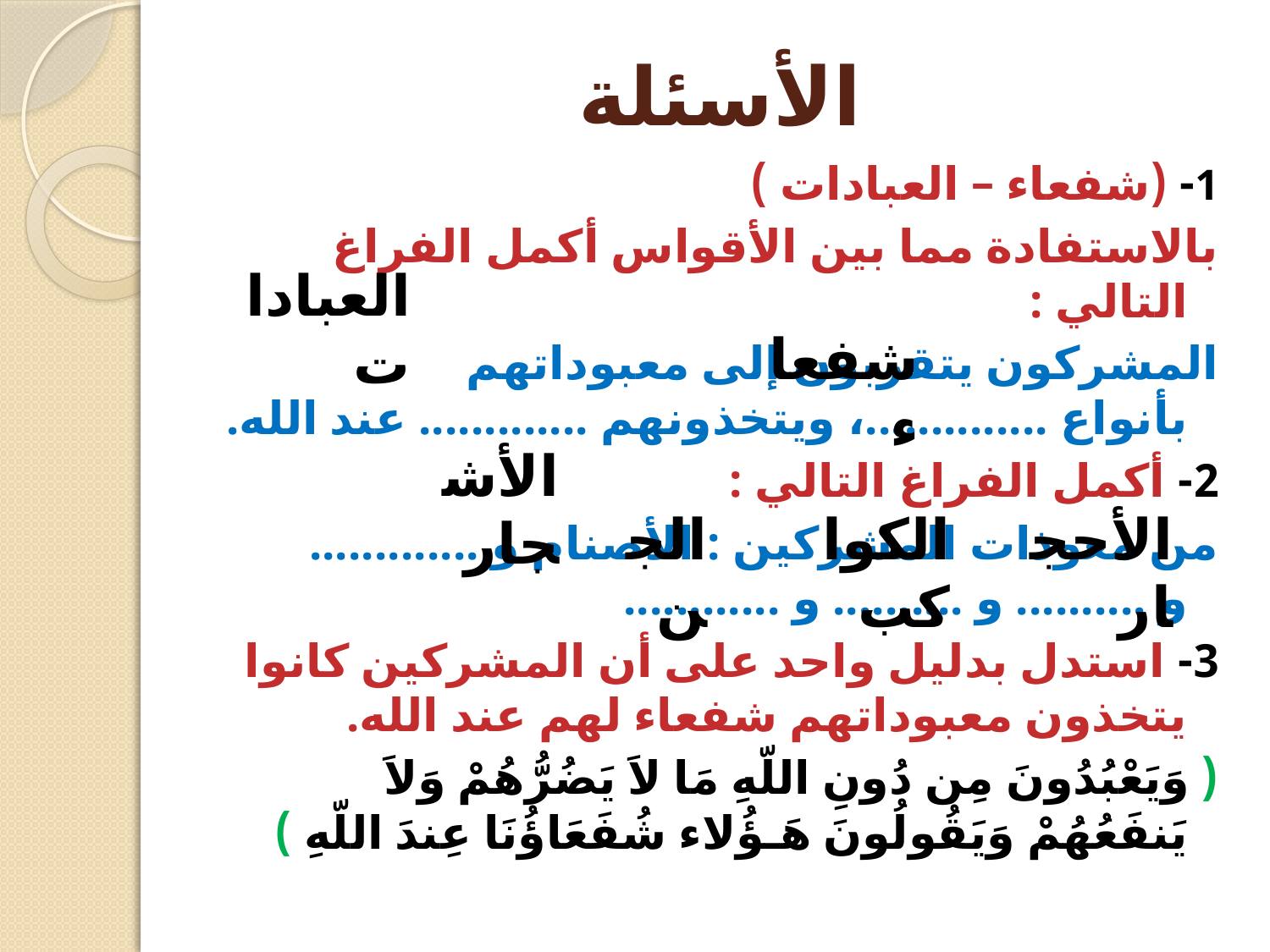

# الأسئلة
1- (شفعاء – العبادات )
بالاستفادة مما بين الأقواس أكمل الفراغ التالي :
المشركون يتقربون إلى معبوداتهم بأنواع ..............، ويتخذونهم ............. عند الله.
2- أكمل الفراغ التالي :
من معوذات المشركين : الأصنام و ............. و .......... و .......... و ............
3- استدل بدليل واحد على أن المشركين كانوا يتخذون معبوداتهم شفعاء لهم عند الله.
( وَيَعْبُدُونَ مِن دُونِ اللّهِ مَا لاَ يَضُرُّهُمْ وَلاَ يَنفَعُهُمْ وَيَقُولُونَ هَـؤُلاء شُفَعَاؤُنَا عِندَ اللّهِ )

العبادات
شفعاء
الأشجار
الجن
الكواكب
الأحجار